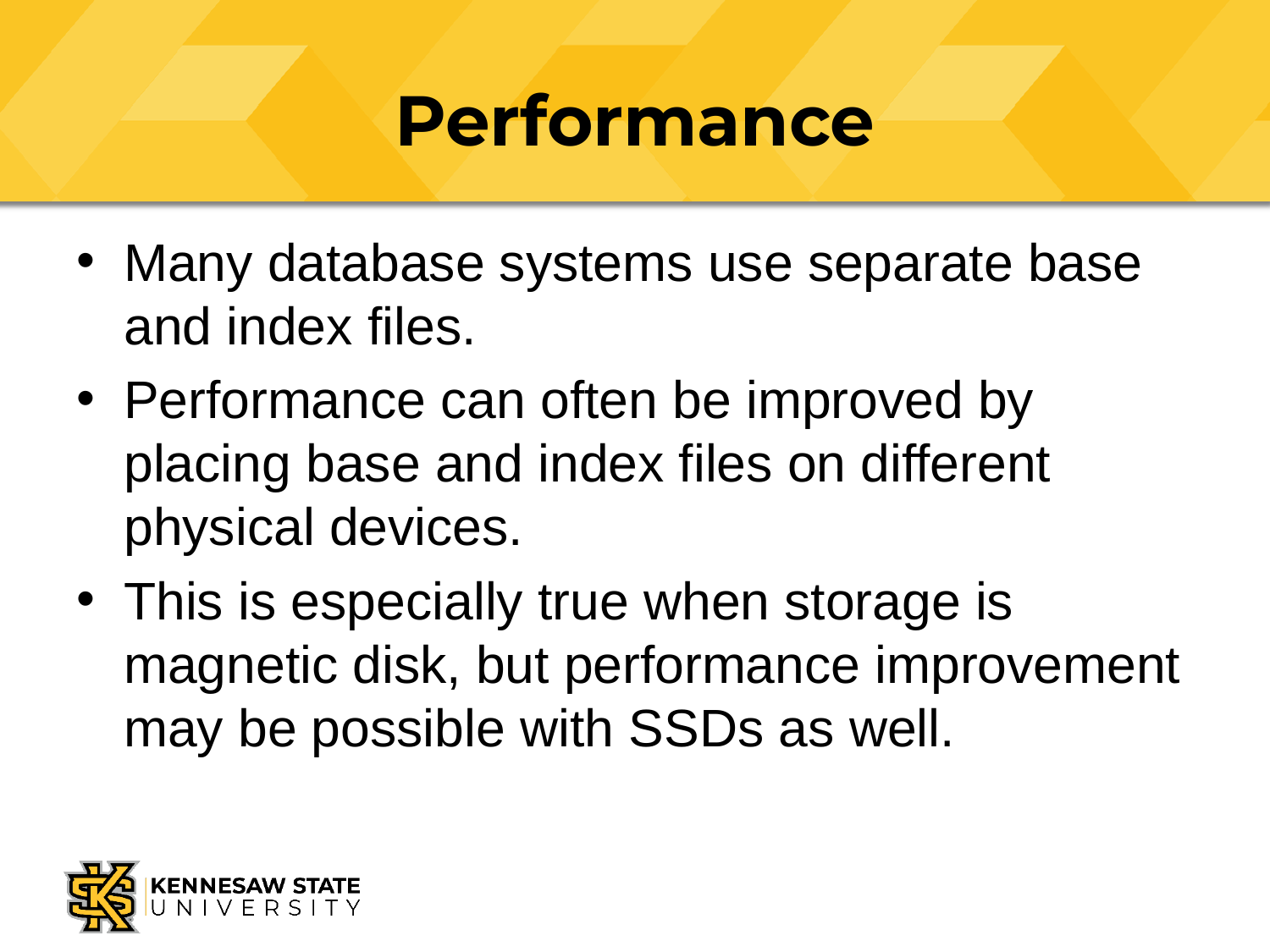

# Performance
Many database systems use separate base and index files.
Performance can often be improved by placing base and index files on different physical devices.
This is especially true when storage is magnetic disk, but performance improvement may be possible with SSDs as well.